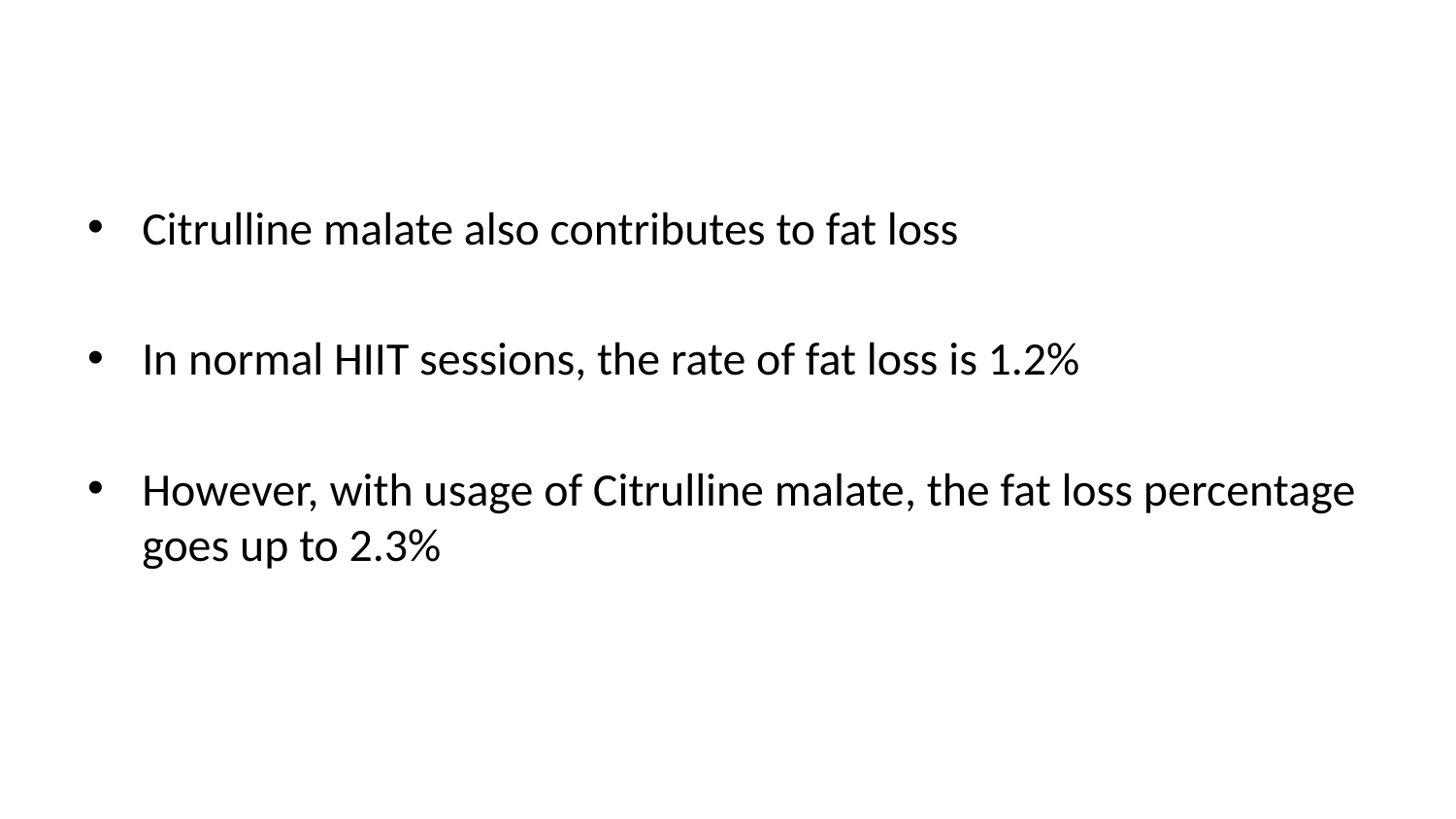

Citrulline malate also contributes to fat loss

In normal HIIT sessions, the rate of fat loss is 1.2%

However, with usage of Citrulline malate, the fat loss percentage goes up to 2.3%